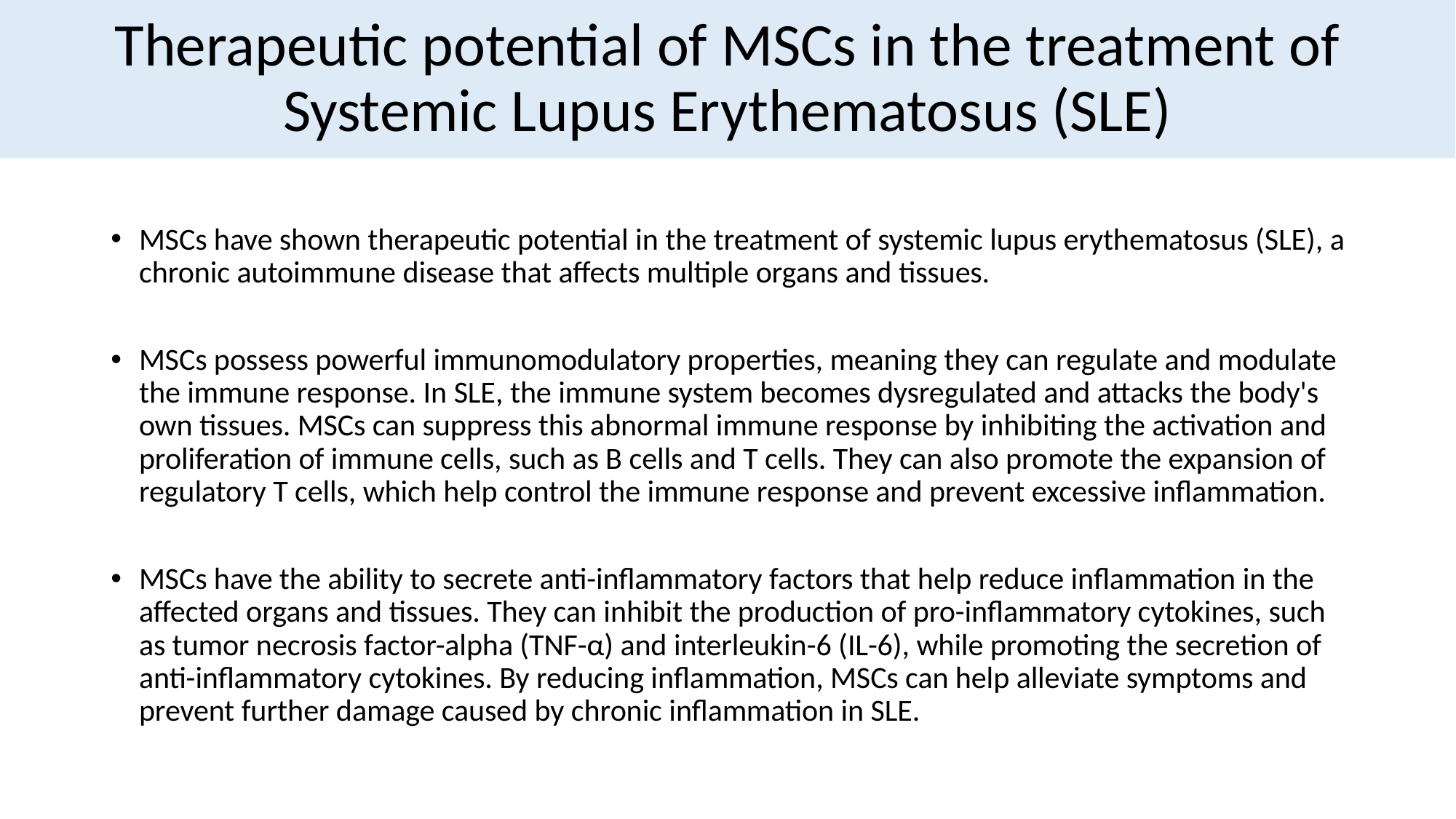

# Therapeutic potential of MSCs in the treatment of Systemic Lupus Erythematosus (SLE)
MSCs have shown therapeutic potential in the treatment of systemic lupus erythematosus (SLE), a chronic autoimmune disease that affects multiple organs and tissues.

MSCs possess powerful immunomodulatory properties, meaning they can regulate and modulate the immune response. In SLE, the immune system becomes dysregulated and attacks the body's own tissues. MSCs can suppress this abnormal immune response by inhibiting the activation and proliferation of immune cells, such as B cells and T cells. They can also promote the expansion of regulatory T cells, which help control the immune response and prevent excessive inflammation.

MSCs have the ability to secrete anti-inflammatory factors that help reduce inflammation in the affected organs and tissues. They can inhibit the production of pro-inflammatory cytokines, such as tumor necrosis factor-alpha (TNF-α) and interleukin-6 (IL-6), while promoting the secretion of anti-inflammatory cytokines. By reducing inflammation, MSCs can help alleviate symptoms and prevent further damage caused by chronic inflammation in SLE.